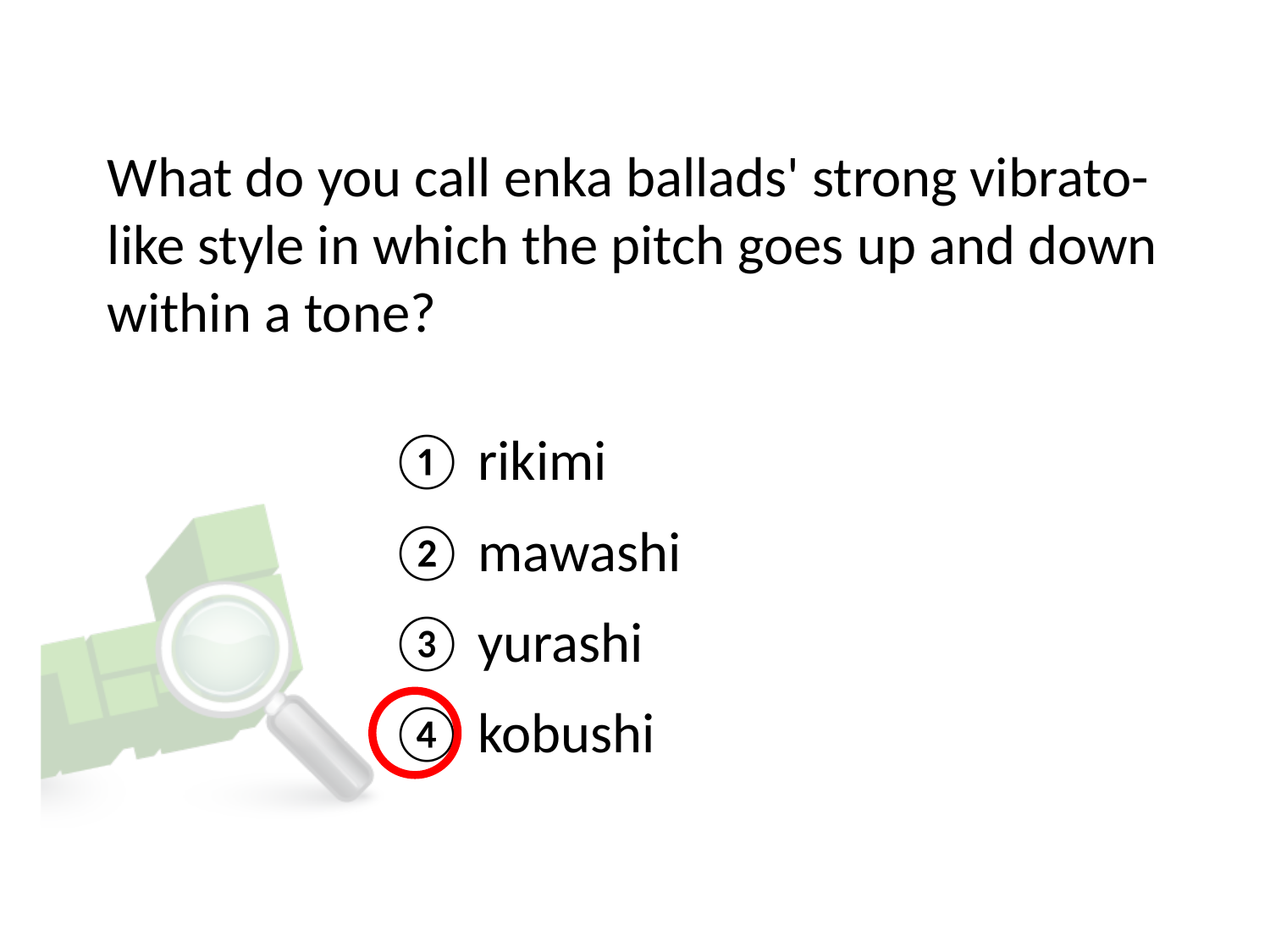

# What do you call enka ballads' strong vibrato-like style in which the pitch goes up and down within a tone?
① rikimi
② mawashi
③ yurashi
④ kobushi